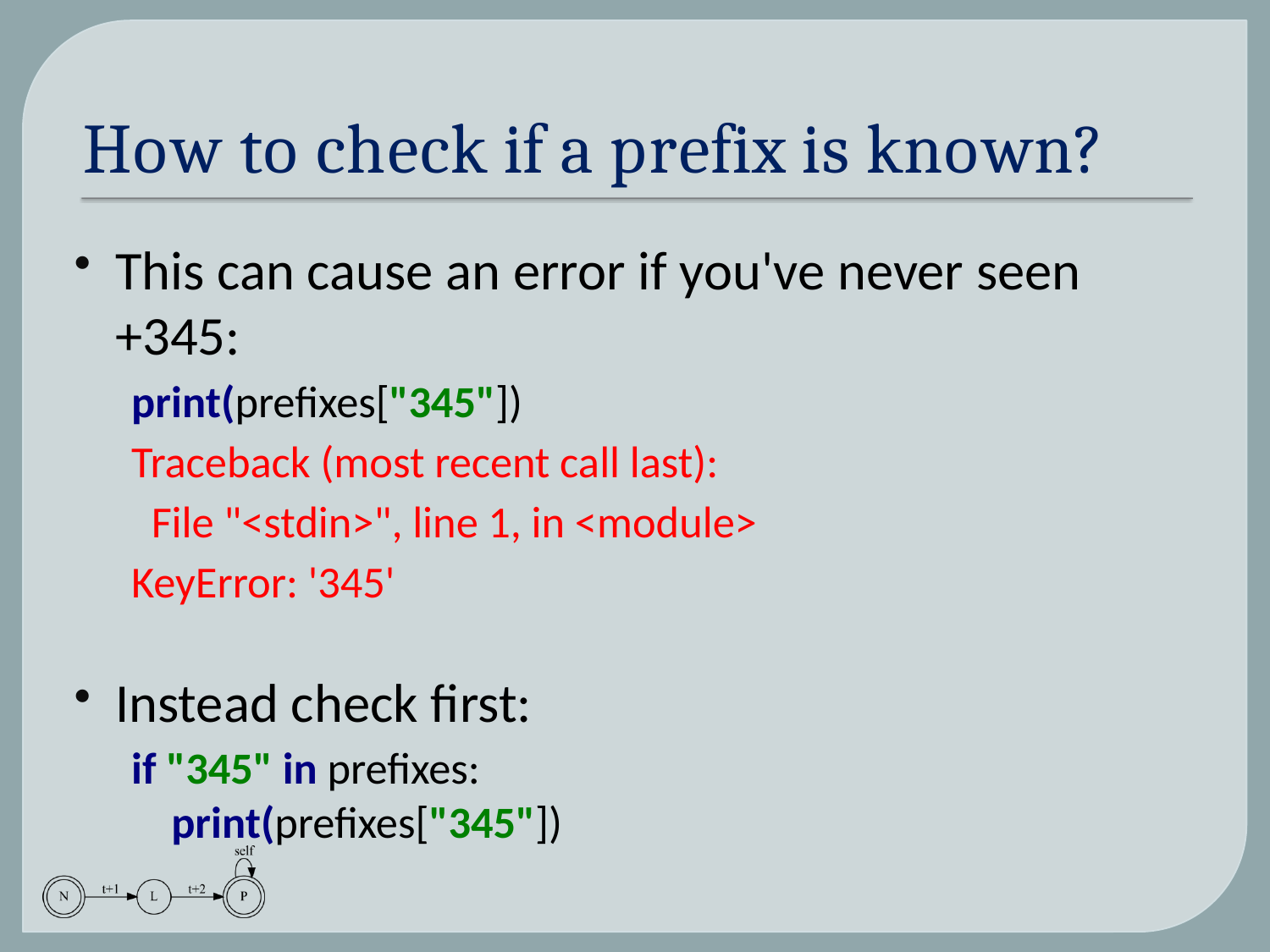

# How to check if a prefix is known?
This can cause an error if you've never seen +345:
print(prefixes["345"])
Traceback (most recent call last):
  File "<stdin>", line 1, in <module>
KeyError: '345'

Instead check first:
if "345" in prefixes:
    print(prefixes["345"])